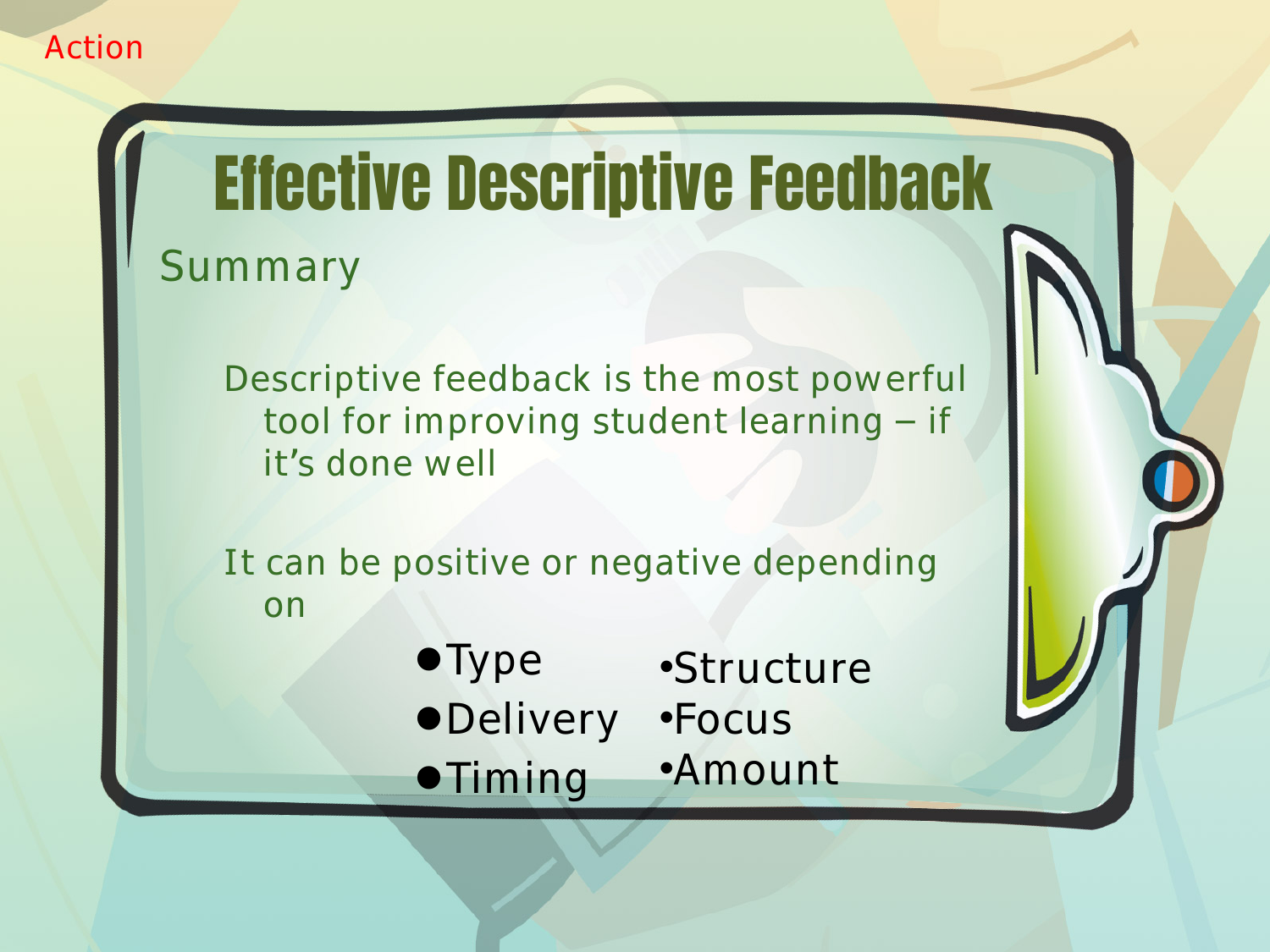

Action
# Effective Descriptive Feedback
Summary

Descriptive feedback is the most powerful tool for improving student learning – if it’s done well

It can be positive or negative depending on
Type
Delivery
Timing

Structure
Focus
Amount